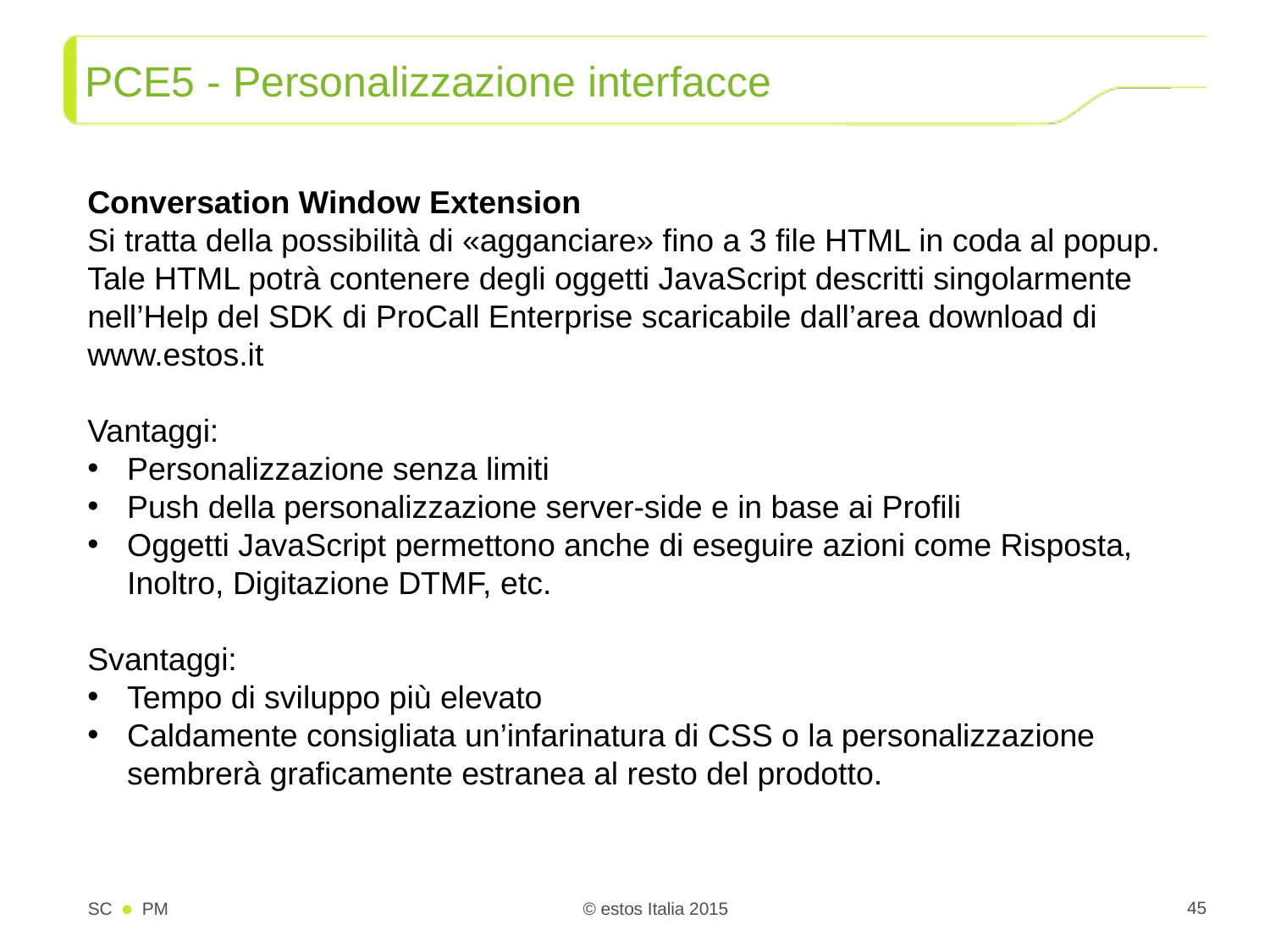

# PCE5 - Personalizzazione interfacce
Conversation Window Extension
Si tratta della possibilità di «agganciare» fino a 3 file HTML in coda al popup. Tale HTML potrà contenere degli oggetti JavaScript descritti singolarmente nell’Help del SDK di ProCall Enterprise scaricabile dall’area download di www.estos.it

Vantaggi:
Personalizzazione senza limiti
Push della personalizzazione server-side e in base ai Profili
Oggetti JavaScript permettono anche di eseguire azioni come Risposta, Inoltro, Digitazione DTMF, etc.

Svantaggi:
Tempo di sviluppo più elevato
Caldamente consigliata un’infarinatura di CSS o la personalizzazione sembrerà graficamente estranea al resto del prodotto.

SC
PM
45